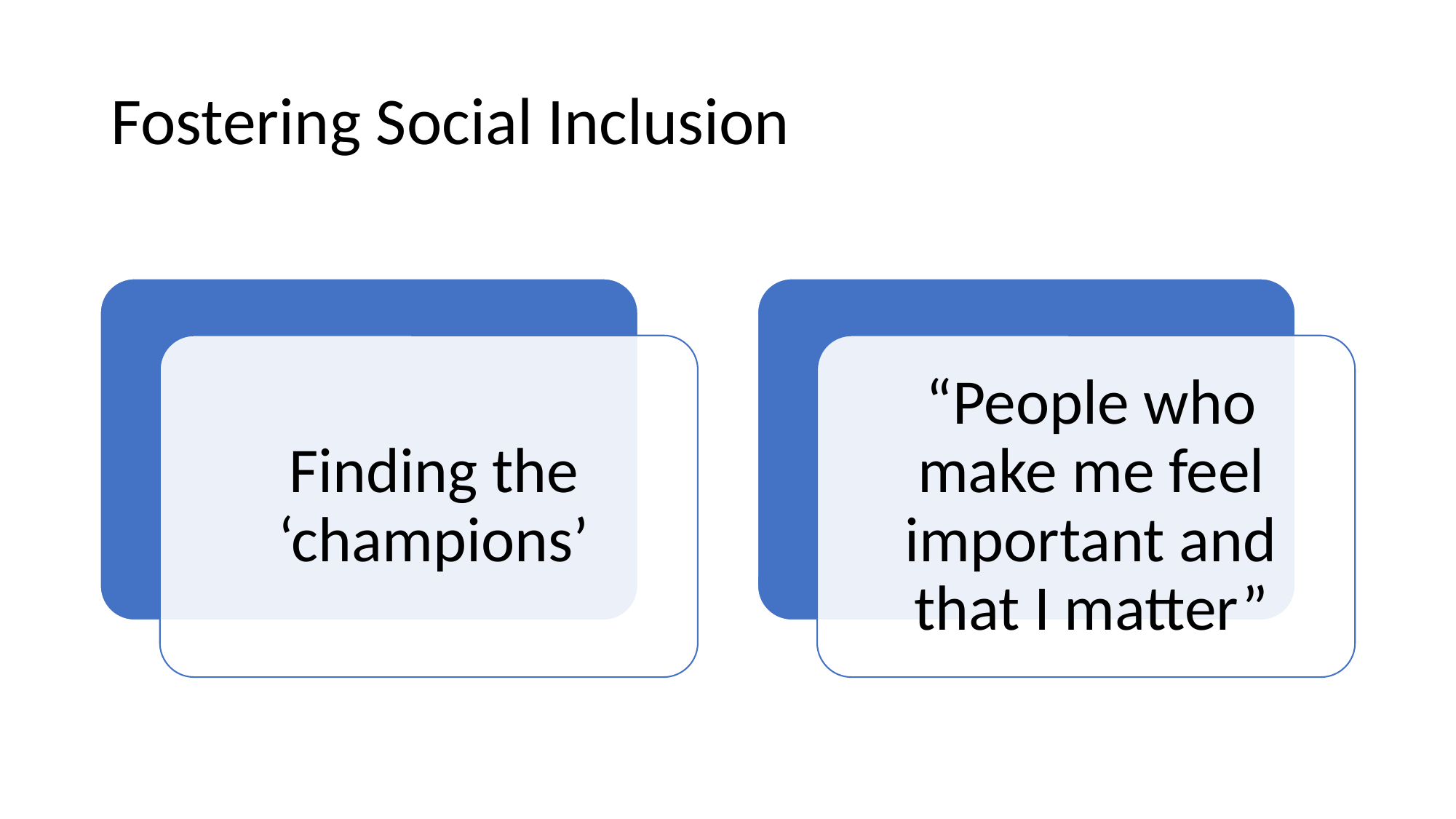

# Fostering Social Inclusion
Finding the ‘champions’
“People who make me feel important and that I matter”